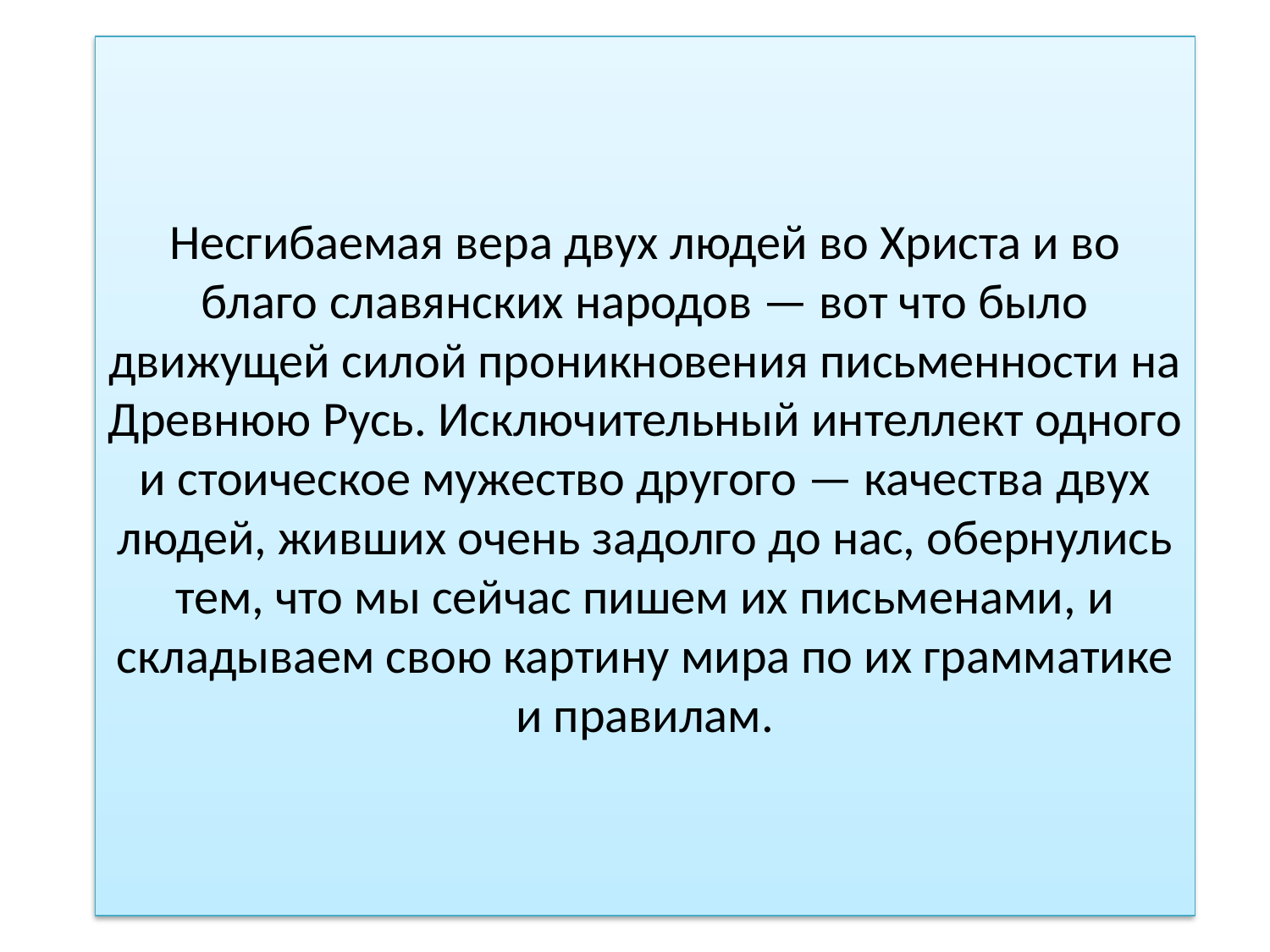

# Несгибаемая вера двух людей во Христа и во благо славянских народов — вот что было движущей силой проникновения письменности на Древнюю Русь. Исключительный интеллект одного и стоическое мужество другого — качества двух людей, живших очень задолго до нас, обернулись тем, что мы сейчас пишем их письменами, и складываем свою картину мира по их грамматике и правилам.